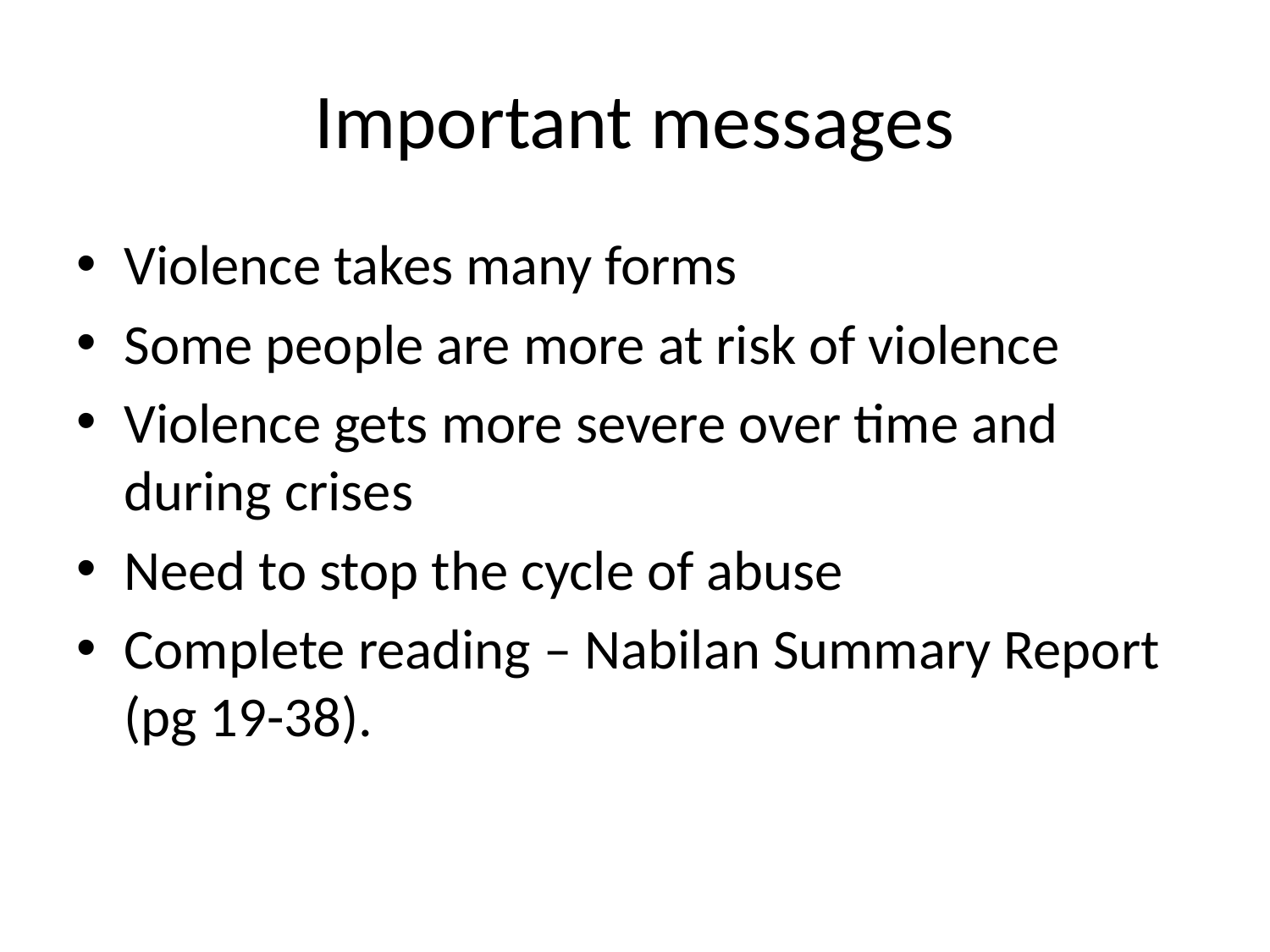

# Important messages
Violence takes many forms
Some people are more at risk of violence
Violence gets more severe over time and during crises
Need to stop the cycle of abuse
Complete reading – Nabilan Summary Report (pg 19-38).